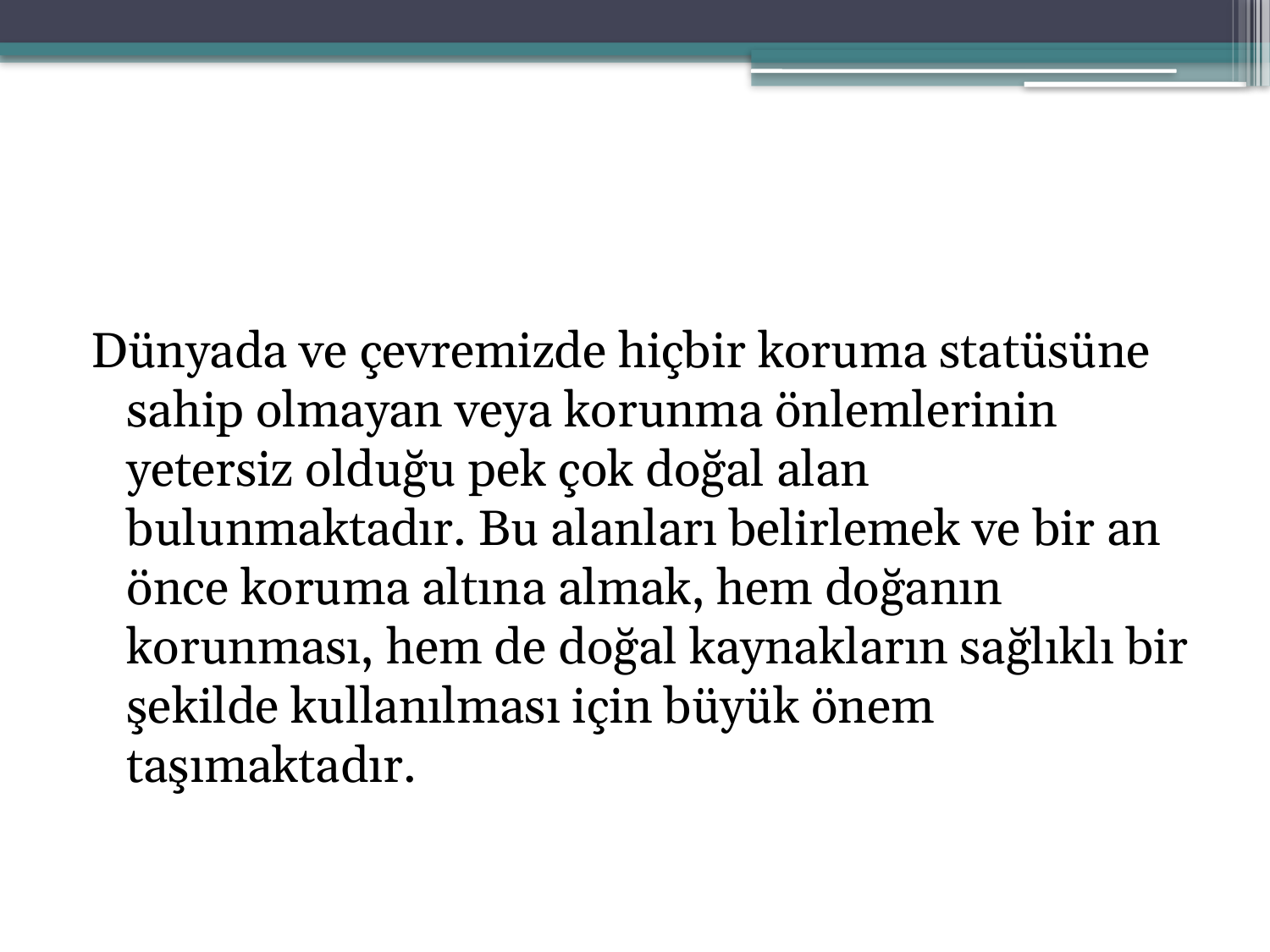

#
Dünyada ve çevremizde hiçbir koruma statüsüne sahip olmayan veya korunma önlemlerinin yetersiz olduğu pek çok doğal alan bulunmaktadır. Bu alanları belirlemek ve bir an önce koruma altına almak, hem doğanın korunması, hem de doğal kaynakların sağlıklı bir şekilde kullanılması için büyük önem taşımaktadır.